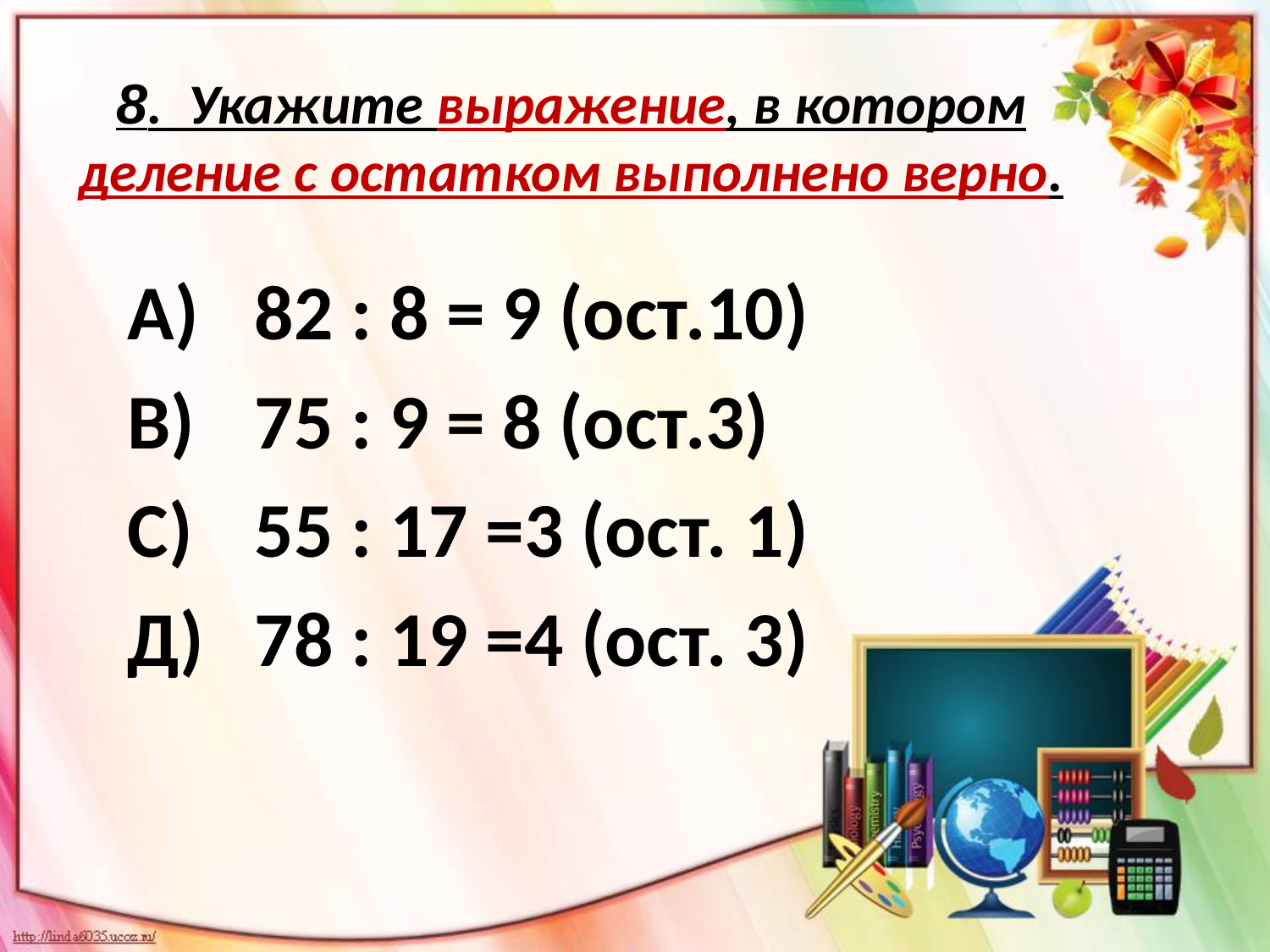

# 8.  Укажите выражение, в котором деление с остатком выполнено верно.
А)	82 : 8 = 9 (ост.10)
В)	75 : 9 = 8 (ост.3)
С)	55 : 17 =3 (ост. 1)
Д)	78 : 19 =4 (ост. 3)